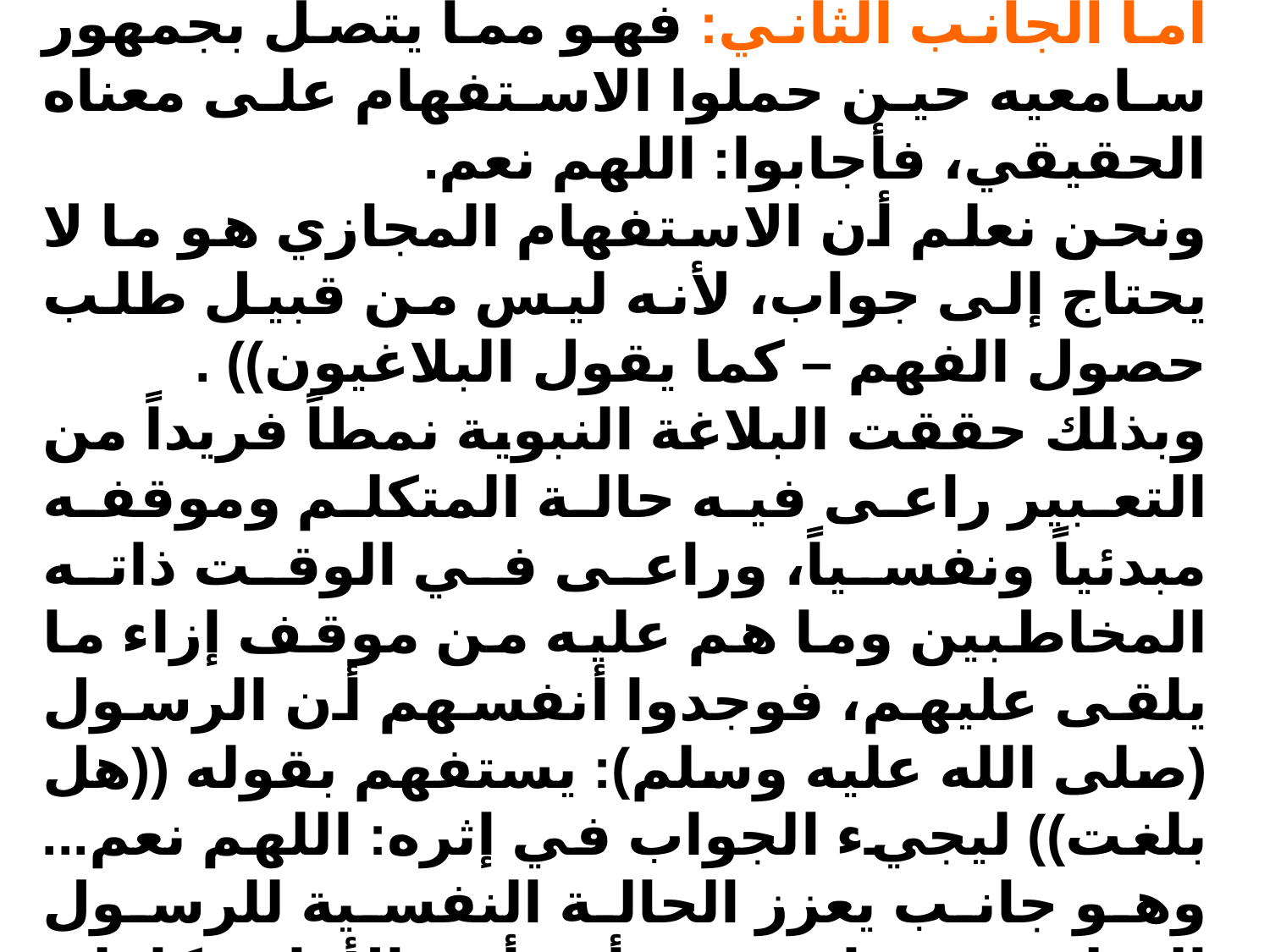

أما الجانب الثاني: فهو مما يتصل بجمهور سامعيه حين حملوا الاستفهام على معناه الحقيقي، فأجابوا: اللهم نعم.
ونحن نعلم أن الاستفهام المجازي هو ما لا يحتاج إلى جواب، لأنه ليس من قبيل طلب حصول الفهم – كما يقول البلاغيون)) .
وبذلك حققت البلاغة النبوية نمطاً فريداً من التعبير راعى فيه حالة المتكلم وموقفه مبدئياً ونفسياً، وراعى في الوقت ذاته المخاطبين وما هم عليه من موقف إزاء ما يلقى عليهم، فوجدوا أنفسهم أن الرسول (صلى الله عليه وسلم): يستفهم بقوله ((هل بلغت)) ليجيء الجواب في إثره: اللهم نعم... وهو جانب يعزز الحالة النفسية للرسول المبلغ حيث استوثق أنه أدى الأمانة كاملة غير منقوصة.